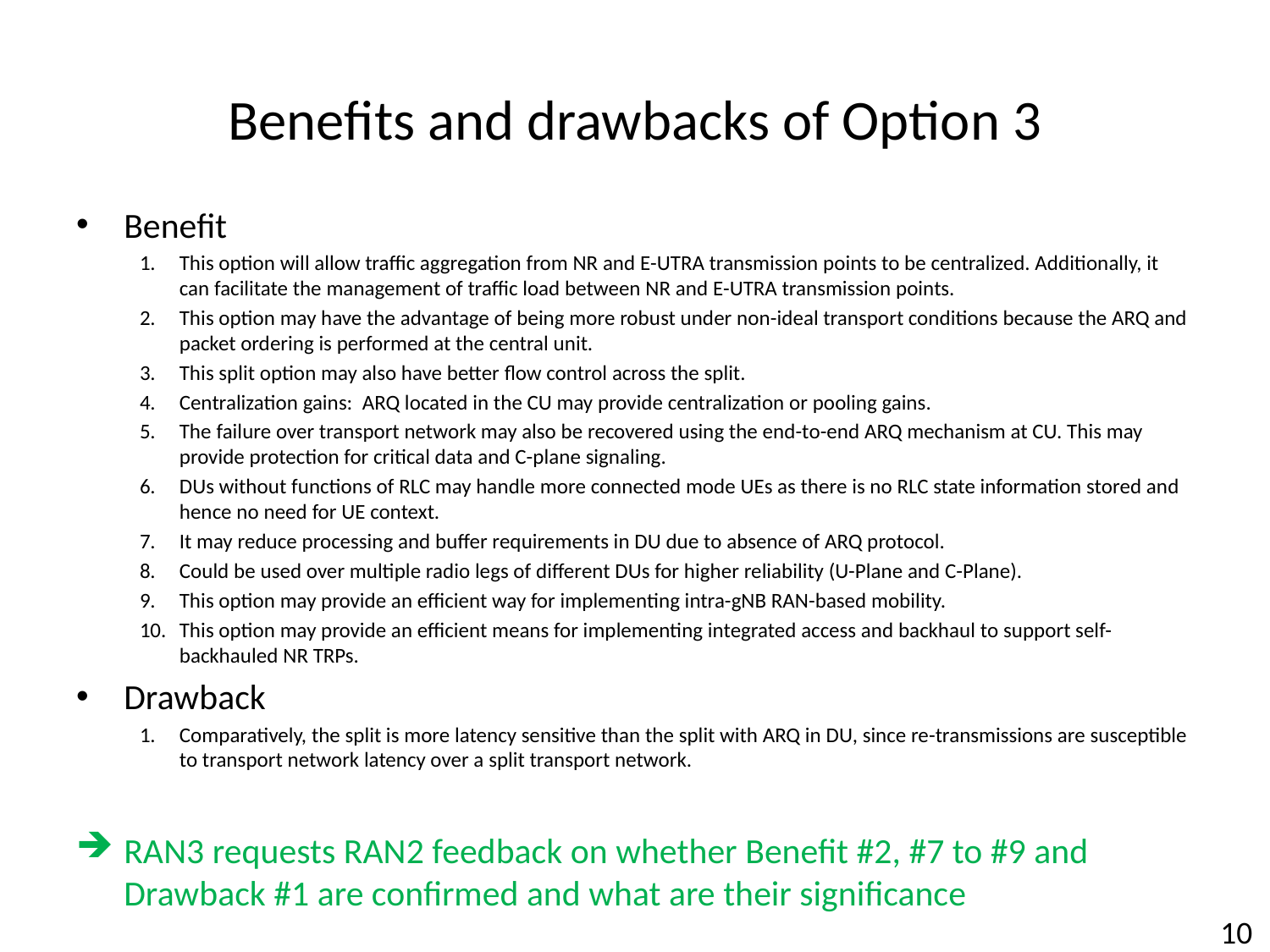

# Benefits and drawbacks of Option 3
Benefit
This option will allow traffic aggregation from NR and E-UTRA transmission points to be centralized. Additionally, it can facilitate the management of traffic load between NR and E-UTRA transmission points.
This option may have the advantage of being more robust under non-ideal transport conditions because the ARQ and packet ordering is performed at the central unit.
This split option may also have better flow control across the split.
Centralization gains:  ARQ located in the CU may provide centralization or pooling gains.
The failure over transport network may also be recovered using the end-to-end ARQ mechanism at CU. This may provide protection for critical data and C-plane signaling.
DUs without functions of RLC may handle more connected mode UEs as there is no RLC state information stored and hence no need for UE context.
It may reduce processing and buffer requirements in DU due to absence of ARQ protocol.
Could be used over multiple radio legs of different DUs for higher reliability (U-Plane and C-Plane).
This option may provide an efficient way for implementing intra-gNB RAN-based mobility.
This option may provide an efficient means for implementing integrated access and backhaul to support self-backhauled NR TRPs.
Drawback
Comparatively, the split is more latency sensitive than the split with ARQ in DU, since re-transmissions are susceptible to transport network latency over a split transport network.

RAN3 requests RAN2 feedback on whether Benefit #2, #7 to #9 and Drawback #1 are confirmed and what are their significance
10